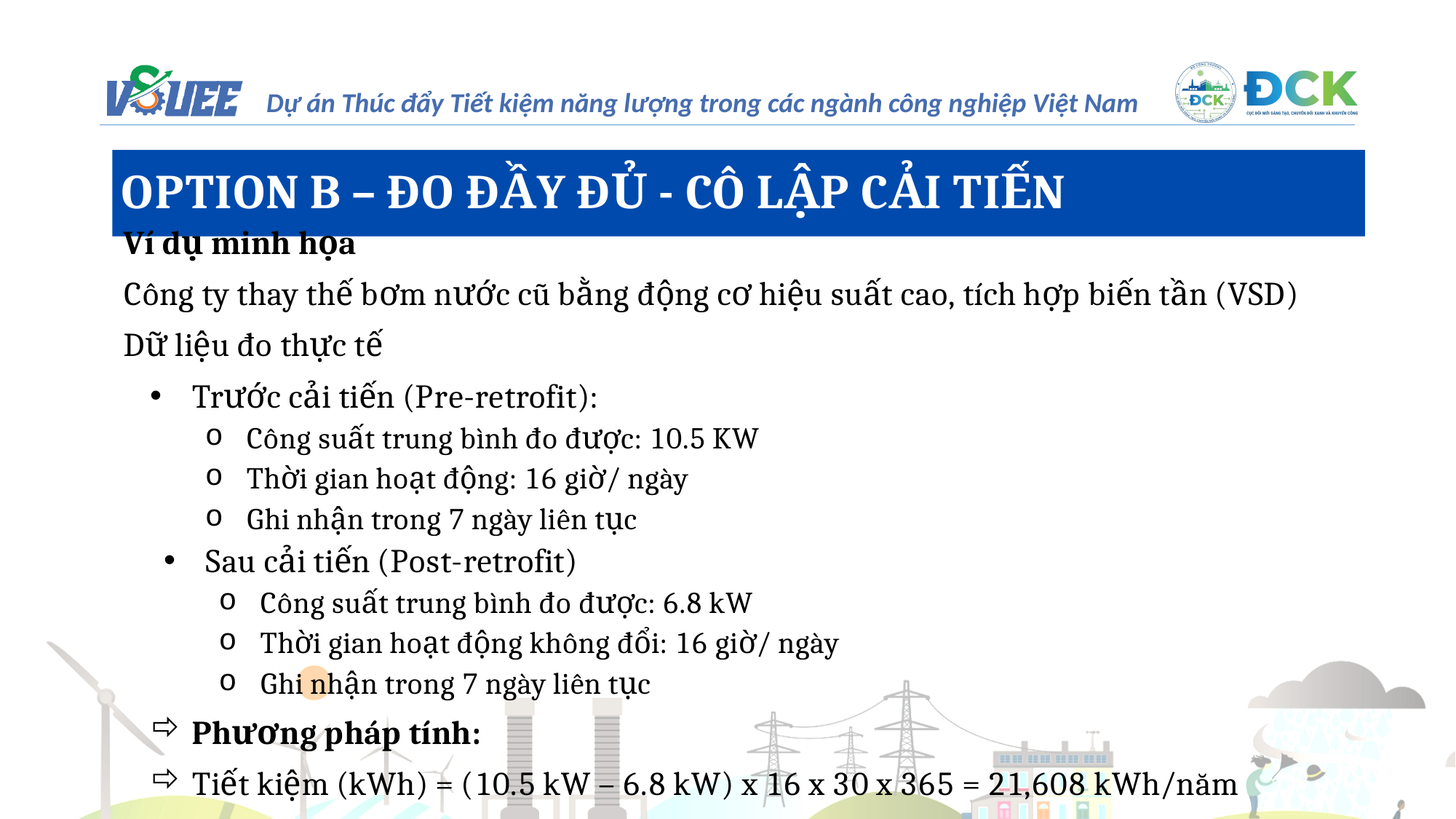

OPTION B – ĐO ĐẦY ĐỦ - CÔ LẬP CẢI TIẾN
Ví dụ minh họa
Công ty thay thế bơm nước cũ bằng động cơ hiệu suất cao, tích hợp biến tần (VSD)
Dữ liệu đo thực tế
Trước cải tiến (Pre-retrofit):
Công suất trung bình đo được: 10.5 KW
Thời gian hoạt động: 16 giờ/ ngày
Ghi nhận trong 7 ngày liên tục
Sau cải tiến (Post-retrofit)
Công suất trung bình đo được: 6.8 kW
Thời gian hoạt động không đổi: 16 giờ/ ngày
Ghi nhận trong 7 ngày liên tục
Phương pháp tính:
Tiết kiệm (kWh) = (10.5 kW – 6.8 kW) x 16 x 30 x 365 = 21,608 kWh/năm